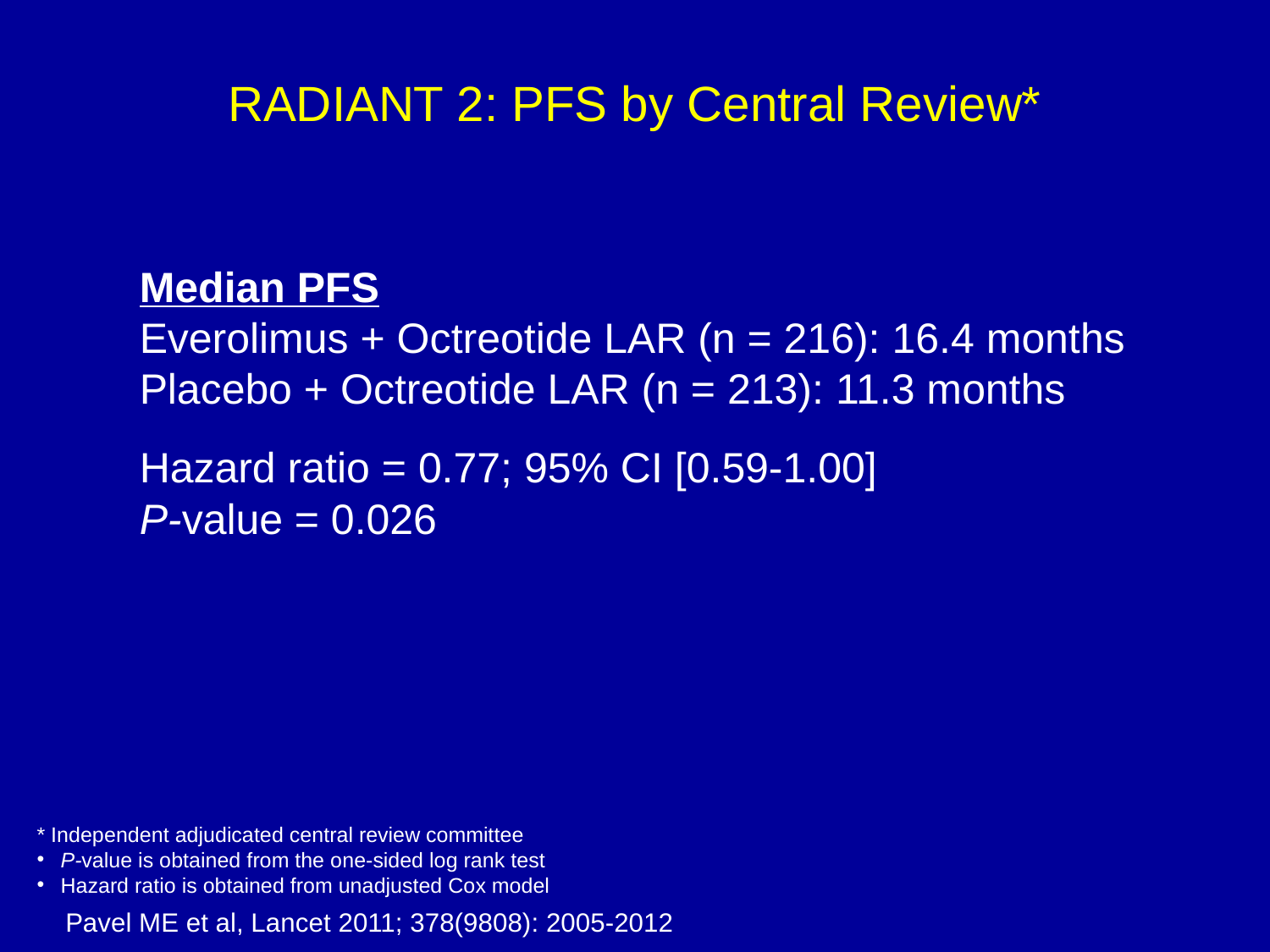

RADIANT 2: PFS by Central Review*
Median PFS
Everolimus + Octreotide LAR (n = 216): 16.4 months
Placebo + Octreotide LAR (n = 213): 11.3 months
Hazard ratio = 0.77; 95% CI [0.59-1.00]
P-value = 0.026
* Independent adjudicated central review committee
P-value is obtained from the one-sided log rank test
Hazard ratio is obtained from unadjusted Cox model
Pavel ME et al, Lancet 2011; 378(9808): 2005-2012